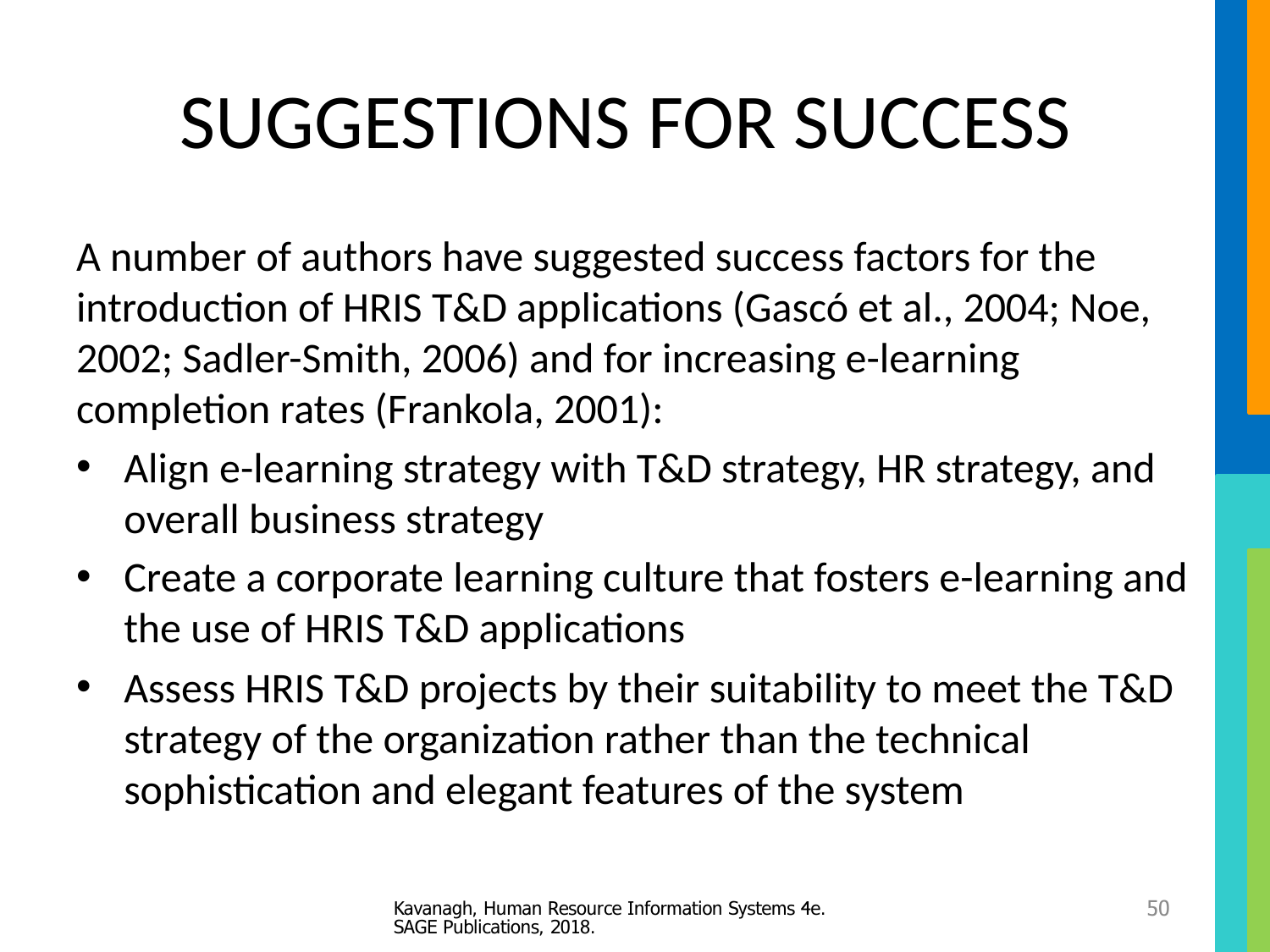

# SUGGESTIONS FOR SUCCESS
A number of authors have suggested success factors for the introduction of HRIS T&D applications (Gascó et al., 2004; Noe, 2002; Sadler-Smith, 2006) and for increasing e-learning completion rates (Frankola, 2001):
Align e-learning strategy with T&D strategy, HR strategy, and overall business strategy
Create a corporate learning culture that fosters e-learning and the use of HRIS T&D applications
Assess HRIS T&D projects by their suitability to meet the T&D strategy of the organization rather than the technical sophistication and elegant features of the system

Kavanagh, Human Resource Information Systems 4e. SAGE Publications, 2018.
50